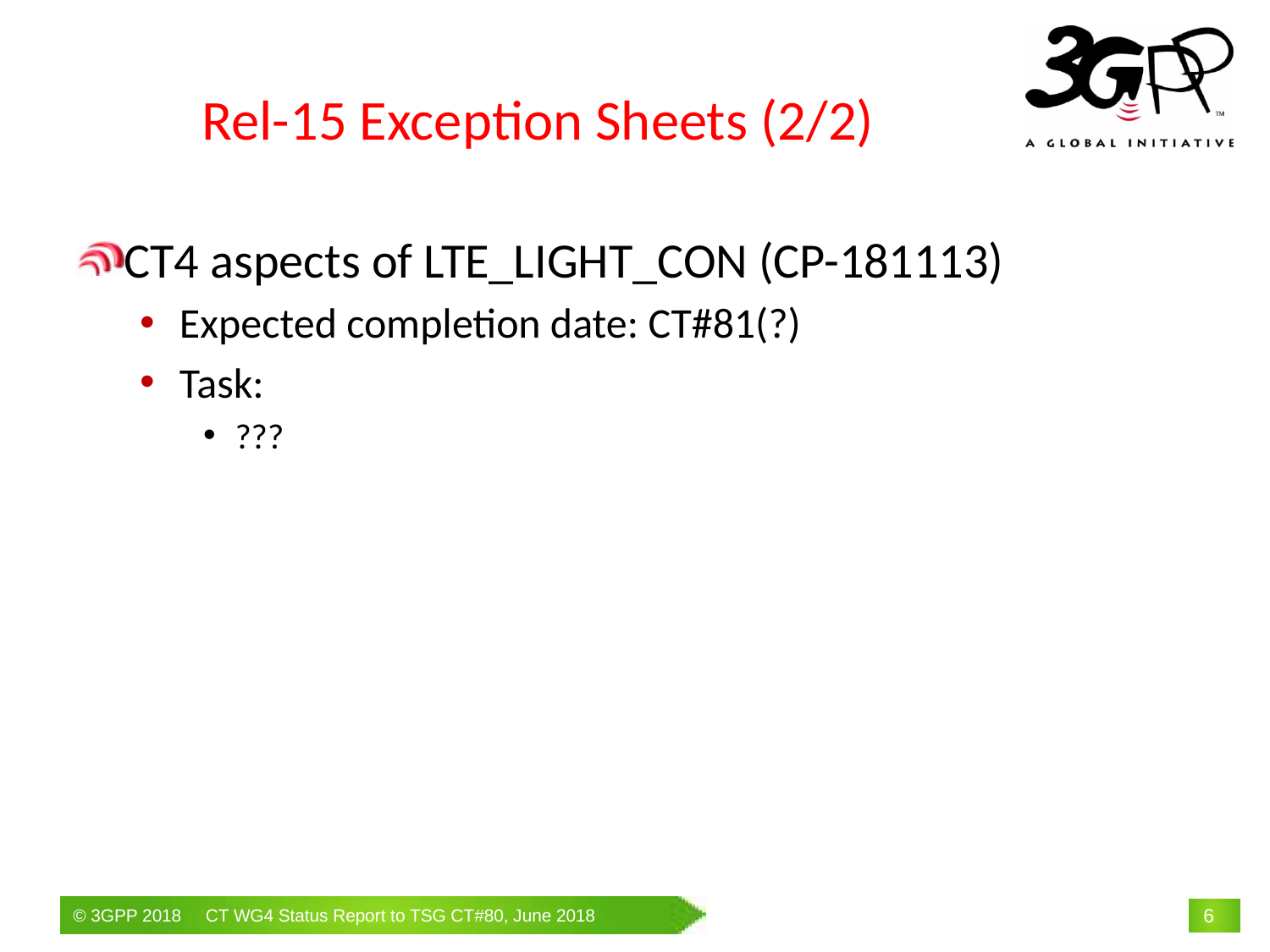

# Rel-15 Exception Sheets (2/2)
CT4 aspects of LTE_LIGHT_CON (CP-181113)
Expected completion date: CT#81(?)
Task:
???